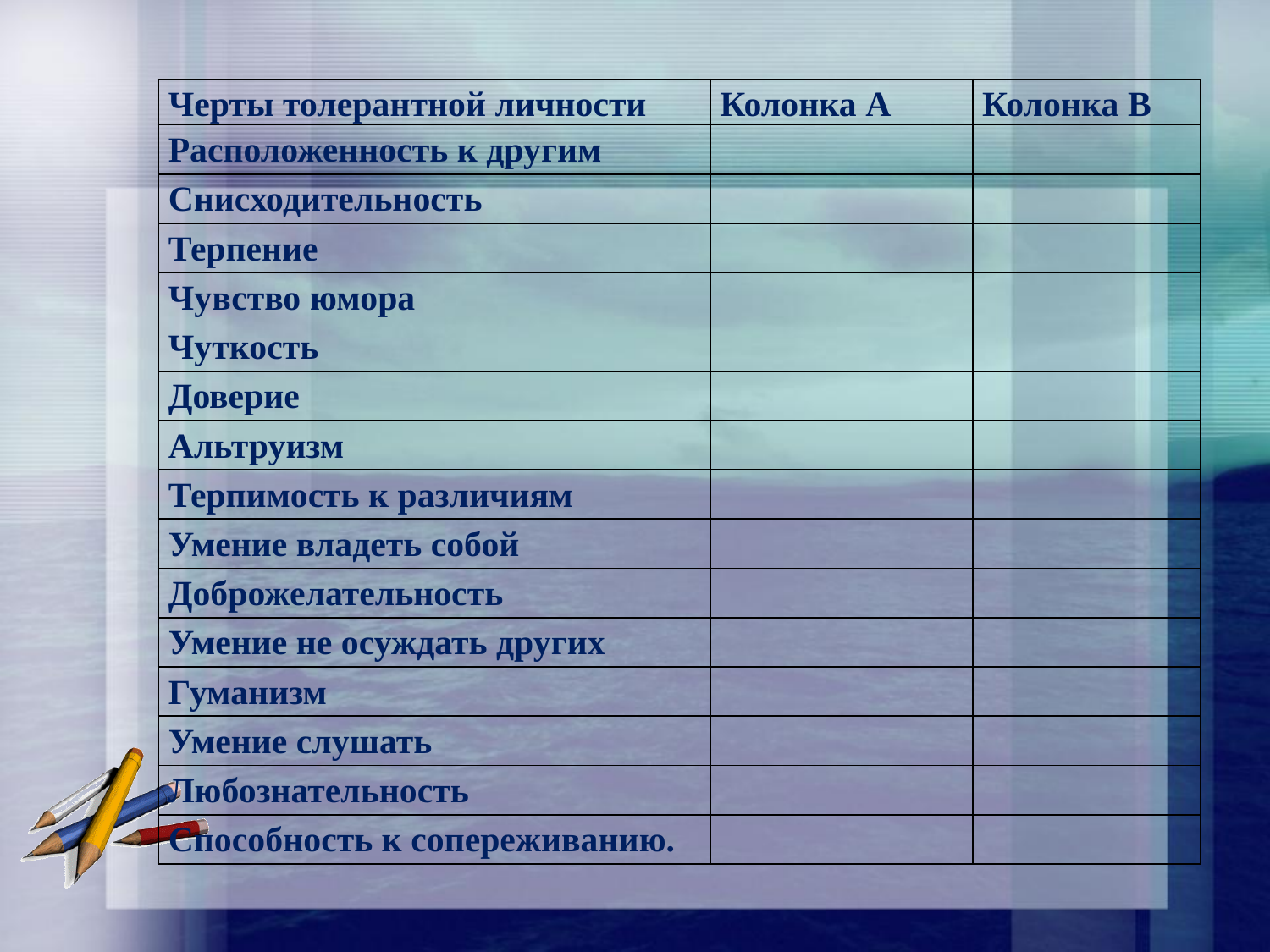

| Черты толерантной личности | Колонка А | Колонка В |
| --- | --- | --- |
| Расположенность к другим |  |  |
| Снисходительность |  |  |
| Терпение |  |  |
| Чувство юмора |  |  |
| Чуткость |  |  |
| Доверие |  |  |
| Альтруизм |  |  |
| Терпимость к различиям |  |  |
| Умение владеть собой |  |  |
| Доброжелательность |  |  |
| Умение не осуждать других |  |  |
| Гуманизм |  |  |
| Умение слушать |  |  |
| Любознательность |  |  |
| Способность к сопереживанию. |  |  |